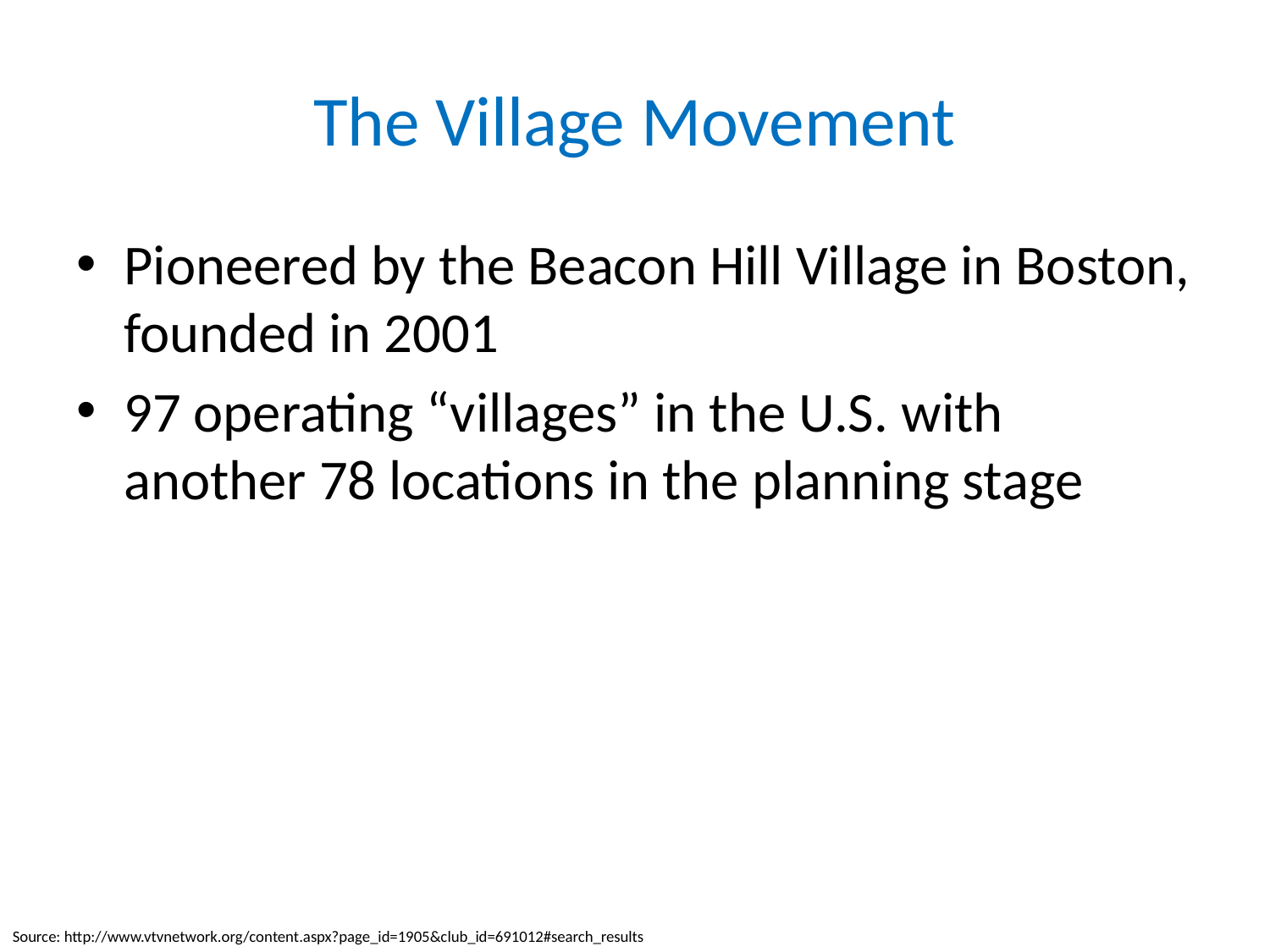

# The Village Movement
Pioneered by the Beacon Hill Village in Boston, founded in 2001
97 operating “villages” in the U.S. with another 78 locations in the planning stage

Source: http://www.vtvnetwork.org/content.aspx?page_id=1905&club_id=691012#search_results